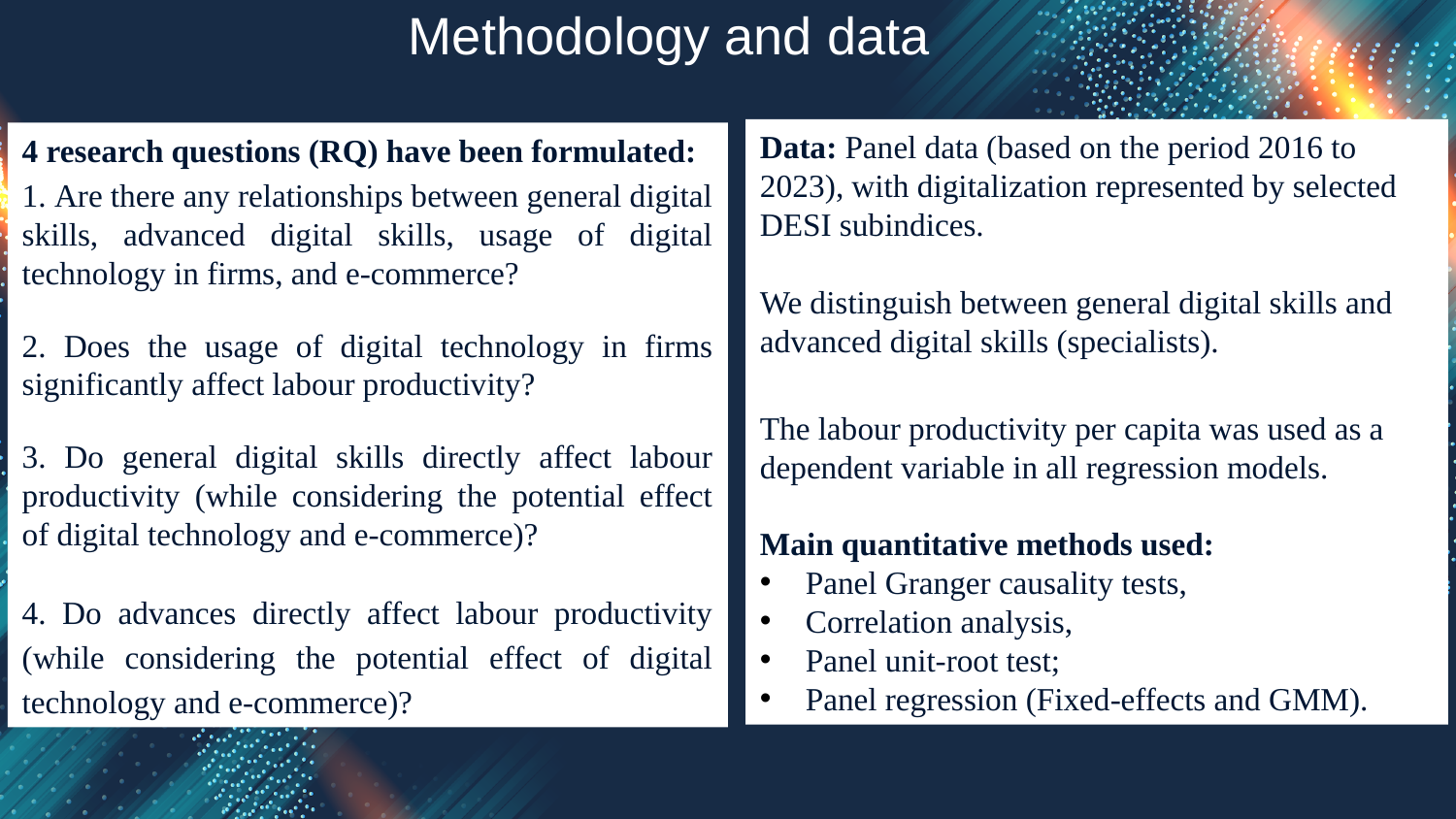

Methodology and data
Data: Panel data (based on the period 2016 to 2023), with digitalization represented by selected DESI subindices.

We distinguish between general digital skills and advanced digital skills (specialists).

The labour productivity per capita was used as a dependent variable in all regression models.

Main quantitative methods used:
Panel Granger causality tests,
Correlation analysis,
Panel unit-root test;
Panel regression (Fixed-effects and GMM).
4 research questions (RQ) have been formulated:
1. Are there any relationships between general digital skills, advanced digital skills, usage of digital technology in firms, and e-commerce?

2. Does the usage of digital technology in firms significantly affect labour productivity?

3. Do general digital skills directly affect labour productivity (while considering the potential effect of digital technology and e-commerce)?

4. Do advances directly affect labour productivity (while considering the potential effect of digital technology and e-commerce)?